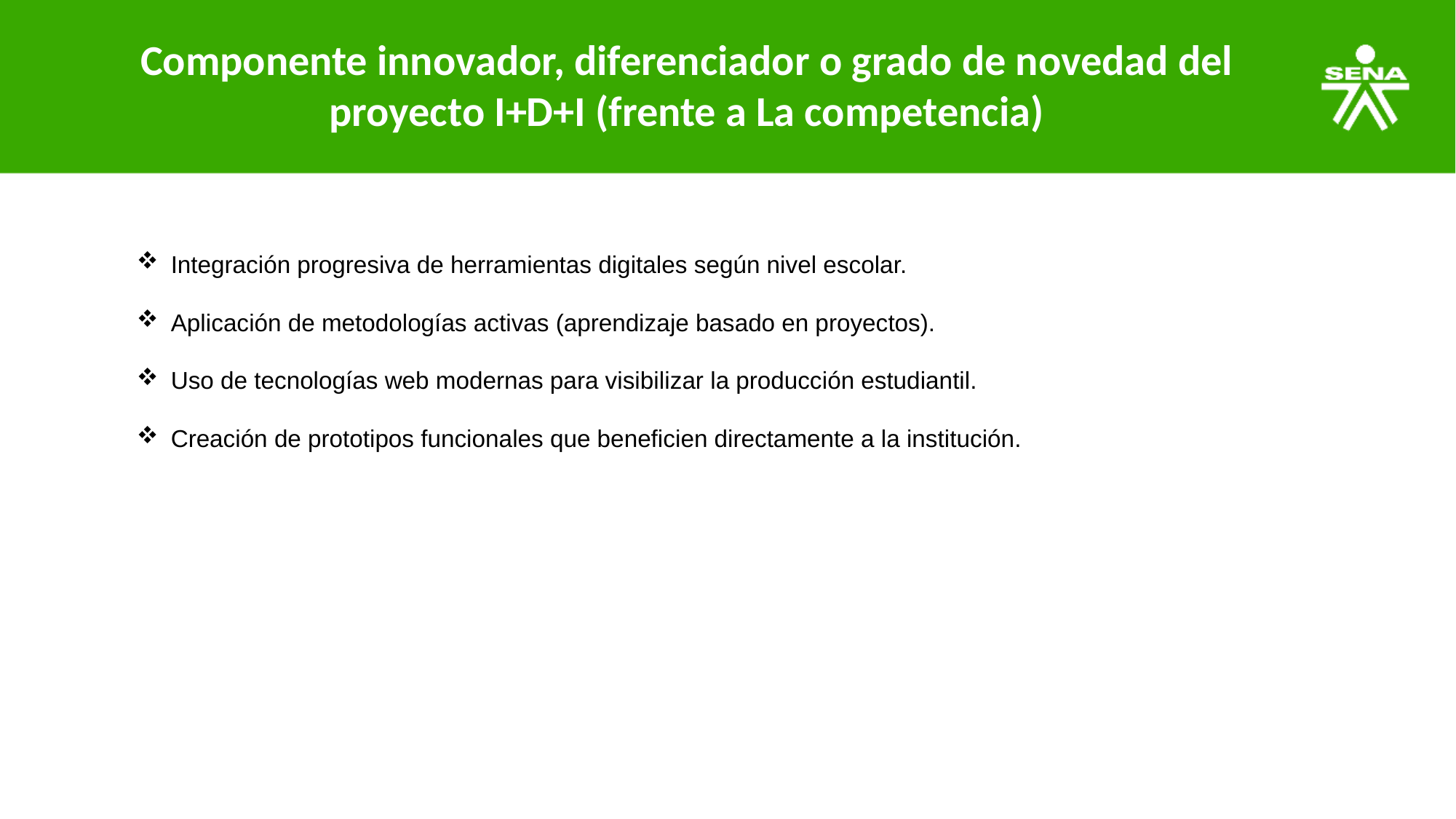

Componente innovador, diferenciador o grado de novedad del proyecto I+D+I (frente a La competencia)
Integración progresiva de herramientas digitales según nivel escolar.

Aplicación de metodologías activas (aprendizaje basado en proyectos).

Uso de tecnologías web modernas para visibilizar la producción estudiantil.

Creación de prototipos funcionales que beneficien directamente a la institución.